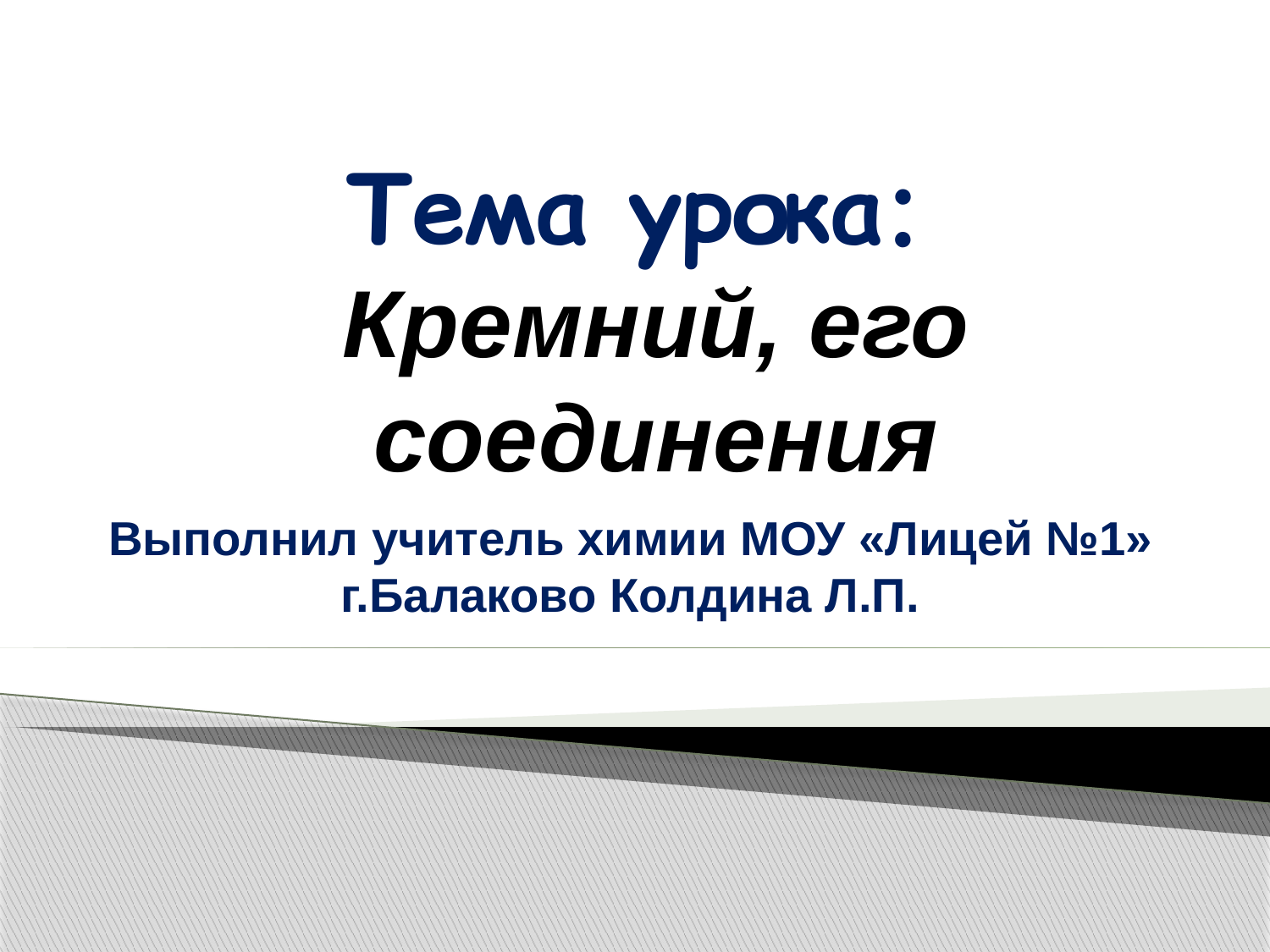

# Тема урока: Кремний, его соединения
Выполнил учитель химии МОУ «Лицей №1» г.Балаково Колдина Л.П.